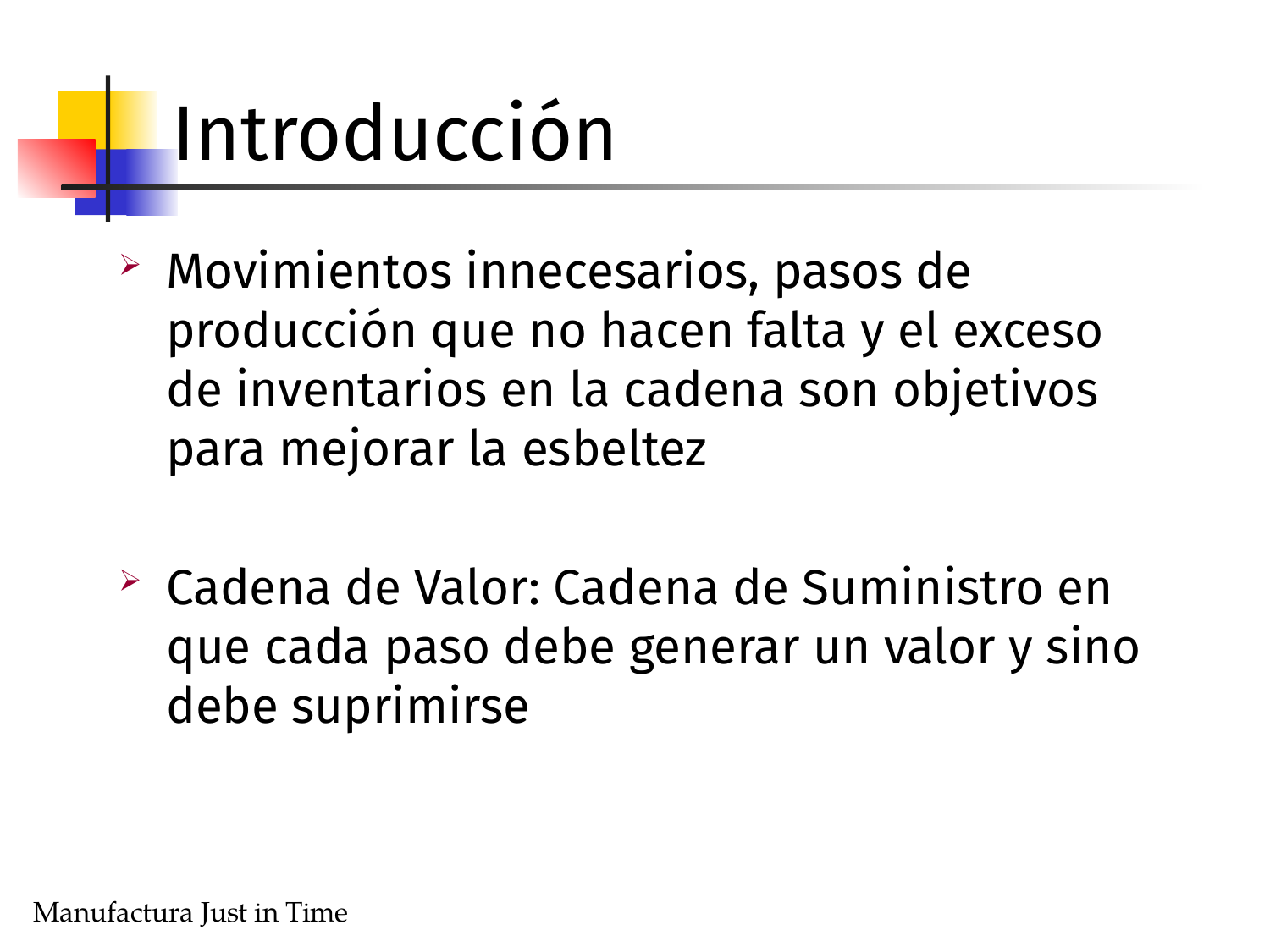

# Introducción
Movimientos innecesarios, pasos de producción que no hacen falta y el exceso de inventarios en la cadena son objetivos para mejorar la esbeltez

Cadena de Valor: Cadena de Suministro en que cada paso debe generar un valor y sino debe suprimirse